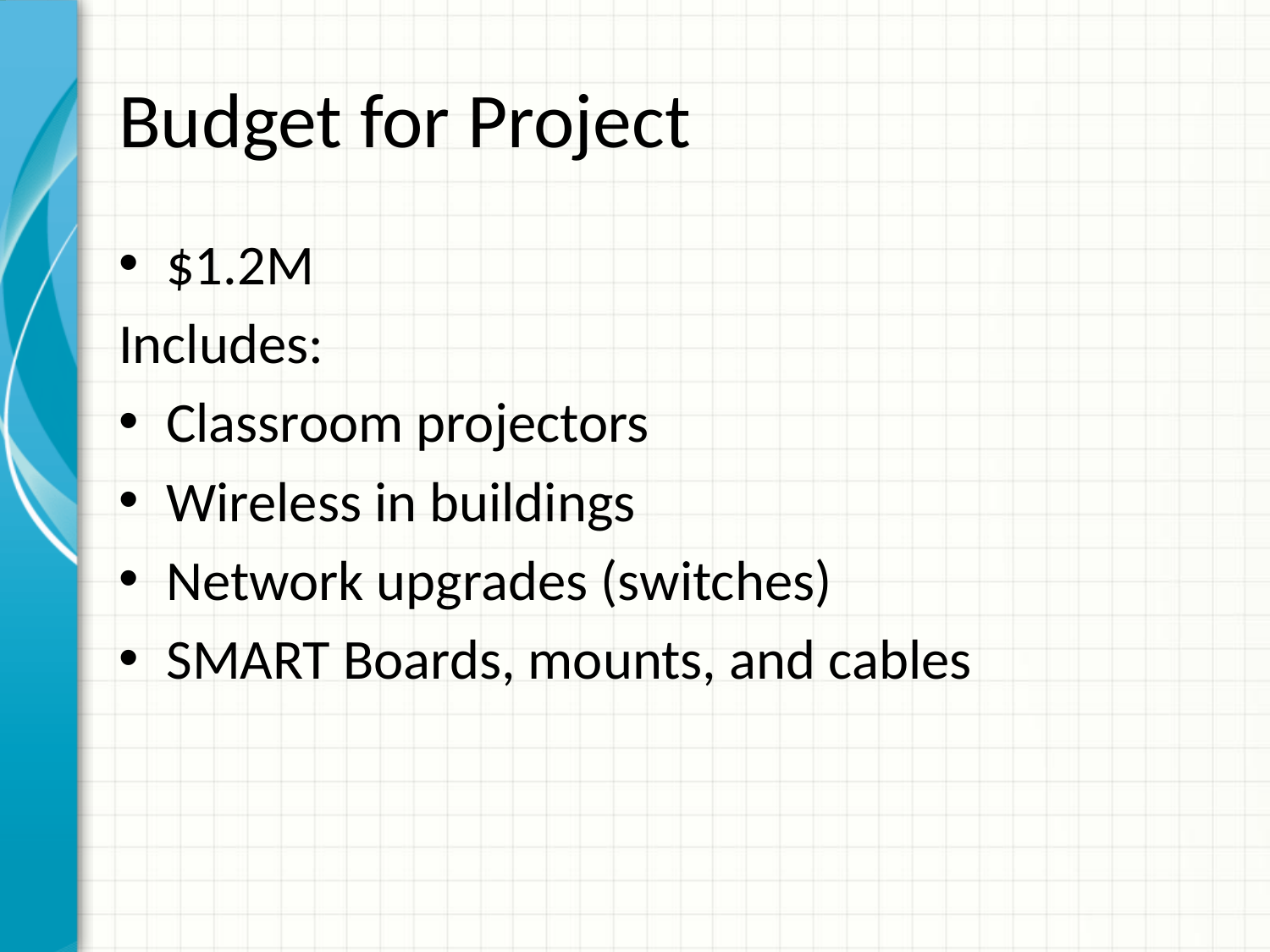

# Budget for Project
$1.2M
Includes:
Classroom projectors
Wireless in buildings
Network upgrades (switches)
SMART Boards, mounts, and cables